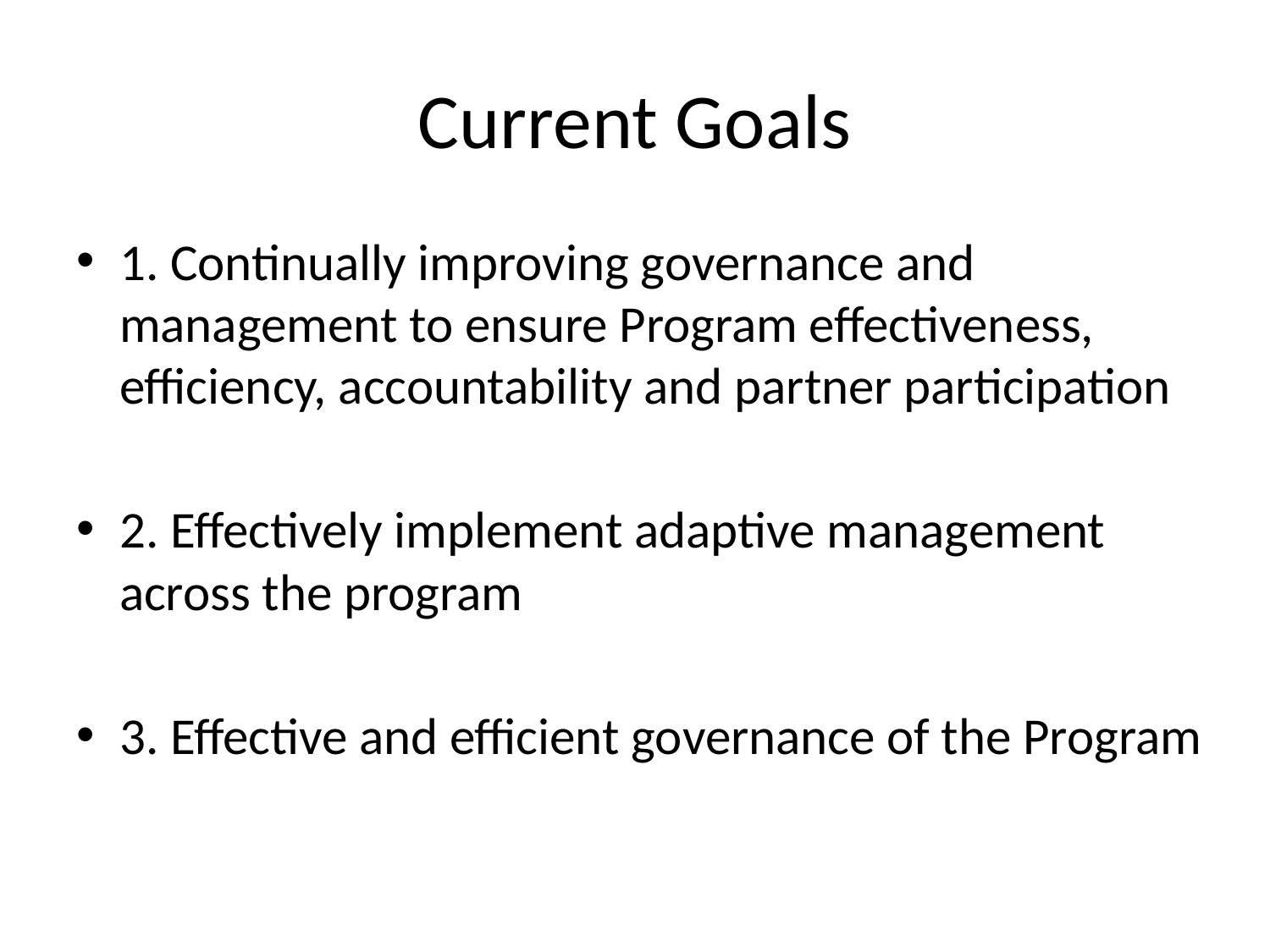

# Current Goals
1. Continually improving governance and management to ensure Program effectiveness, efficiency, accountability and partner participation

2. Effectively implement adaptive management across the program

3. Effective and efficient governance of the Program